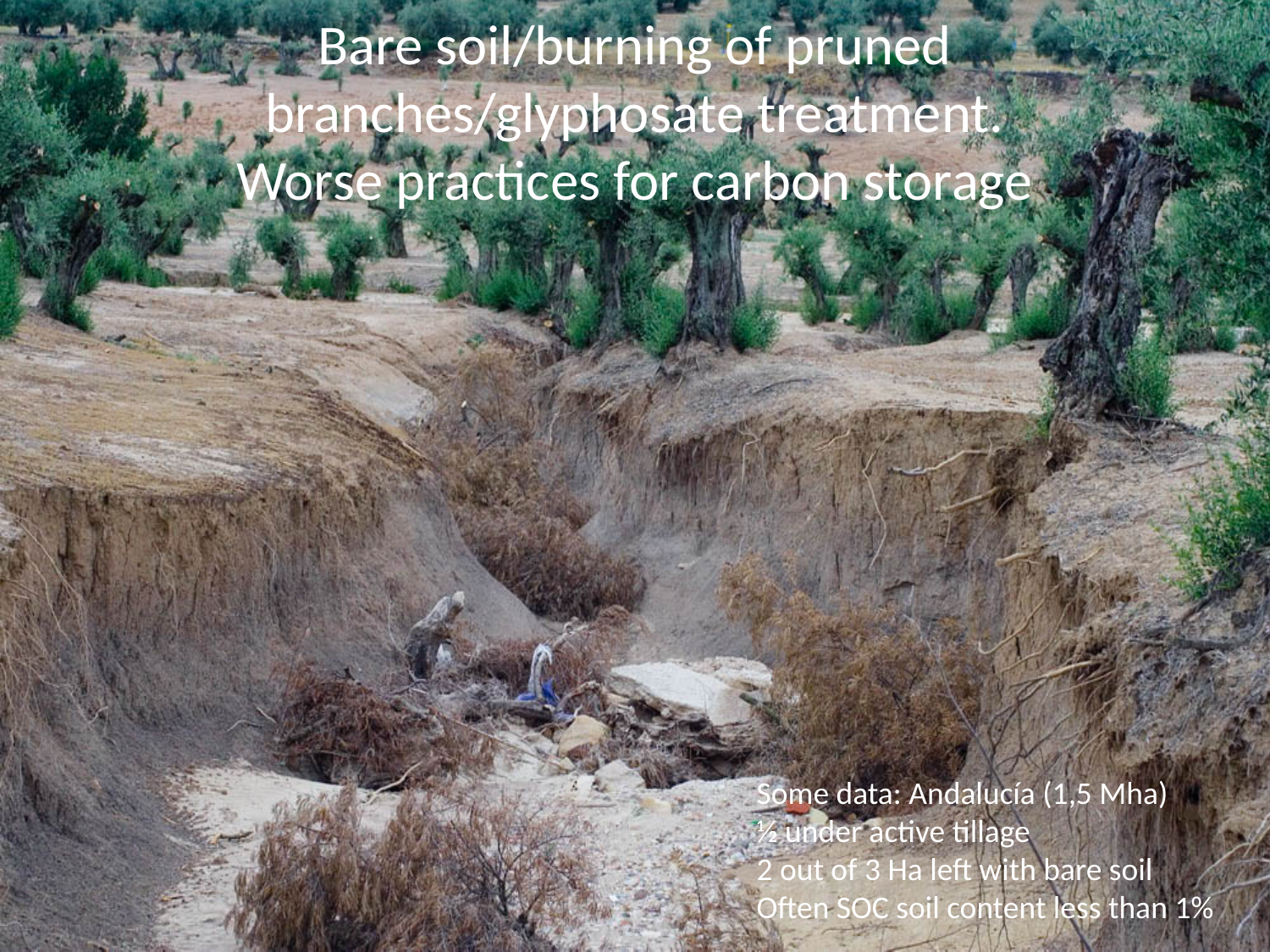

# Bare soil/burning of pruned branches/glyphosate treatment. Worse practices for carbon storage

Some data: Andalucía (1,5 Mha)
½ under active tillage
2 out of 3 Ha left with bare soil
Often SOC soil content less than 1%